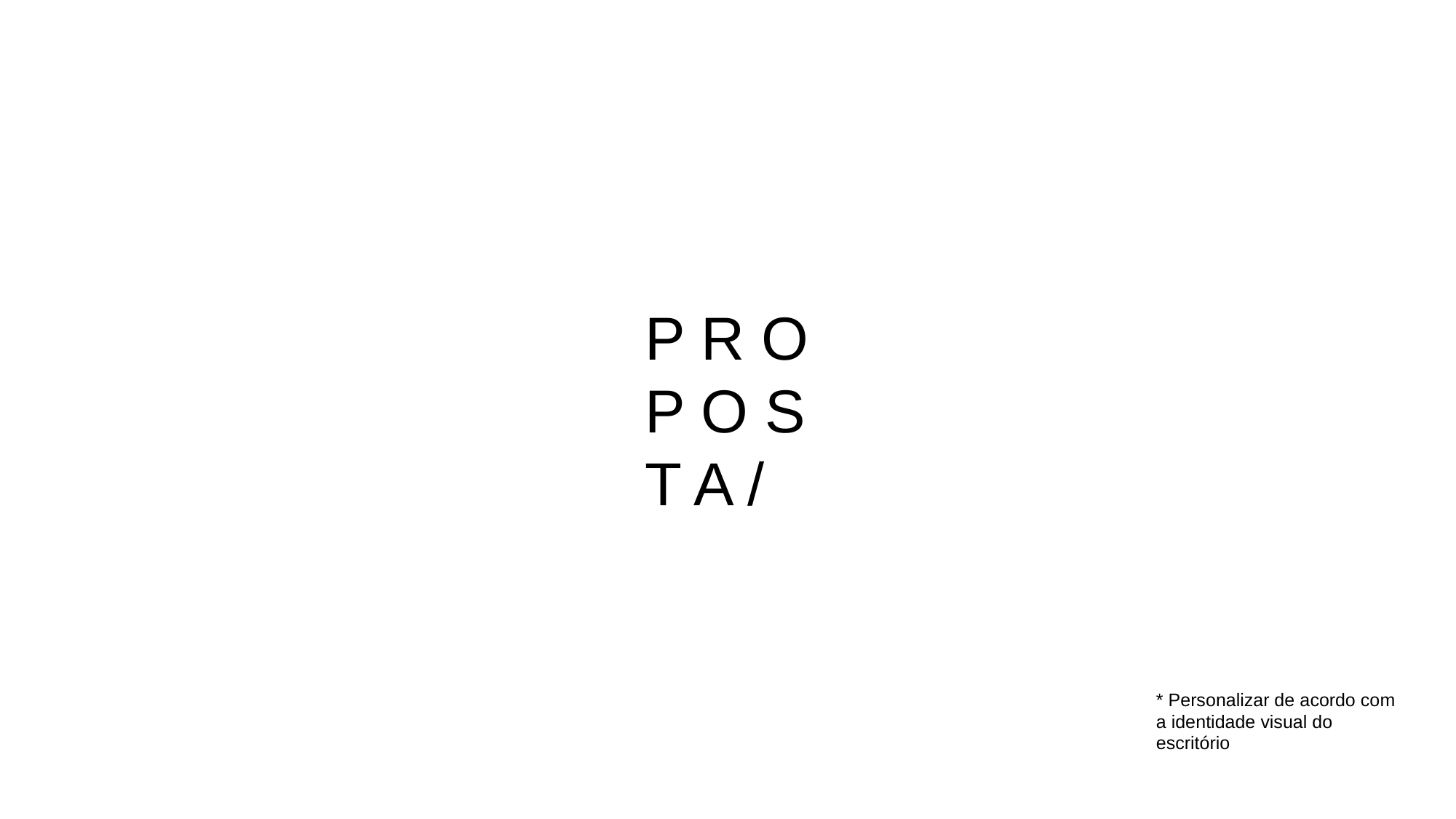

P R O
P O S
T A /
* Personalizar de acordo com a identidade visual do escritório